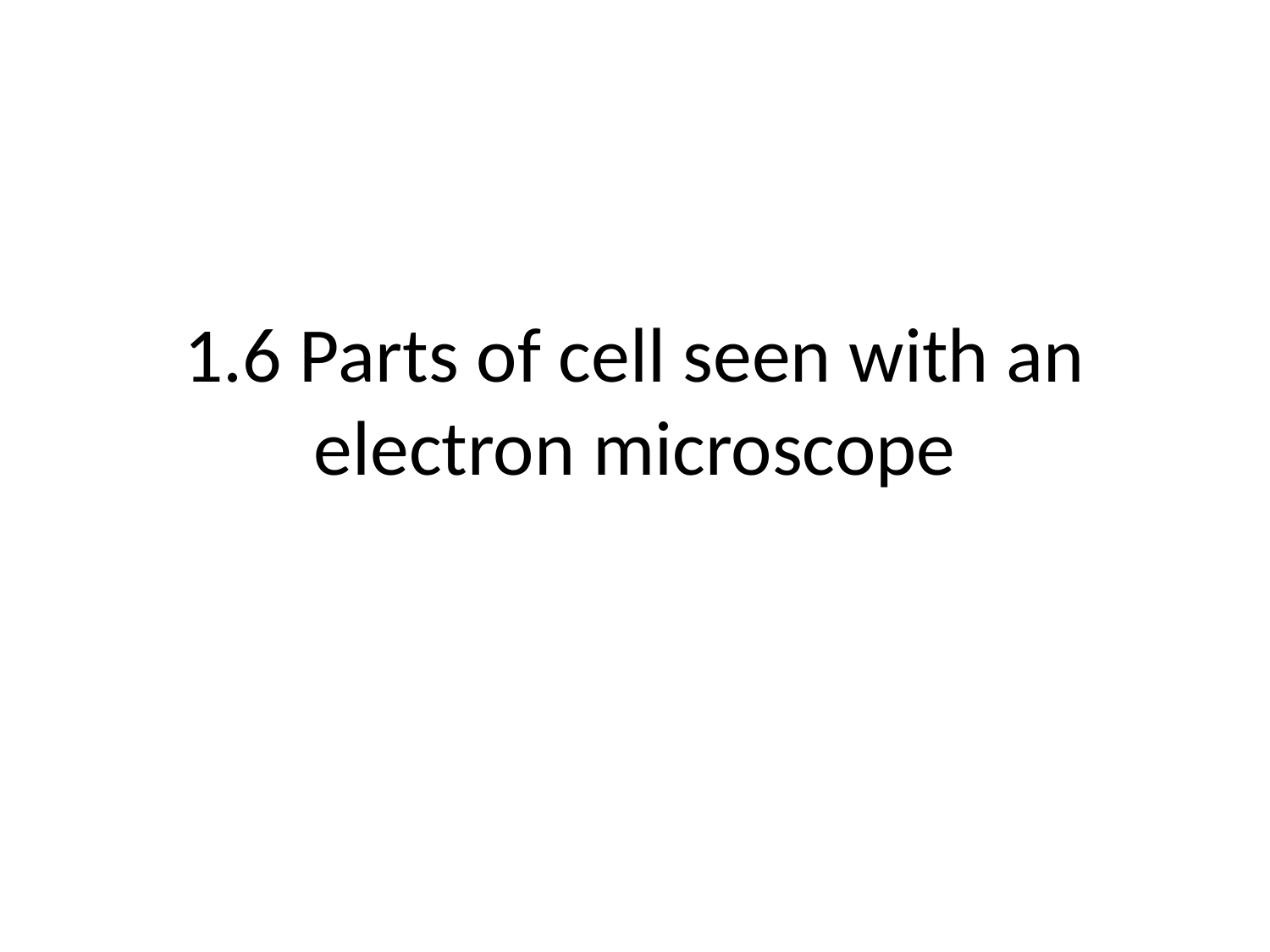

# 1.6 Parts of cell seen with an electron microscope